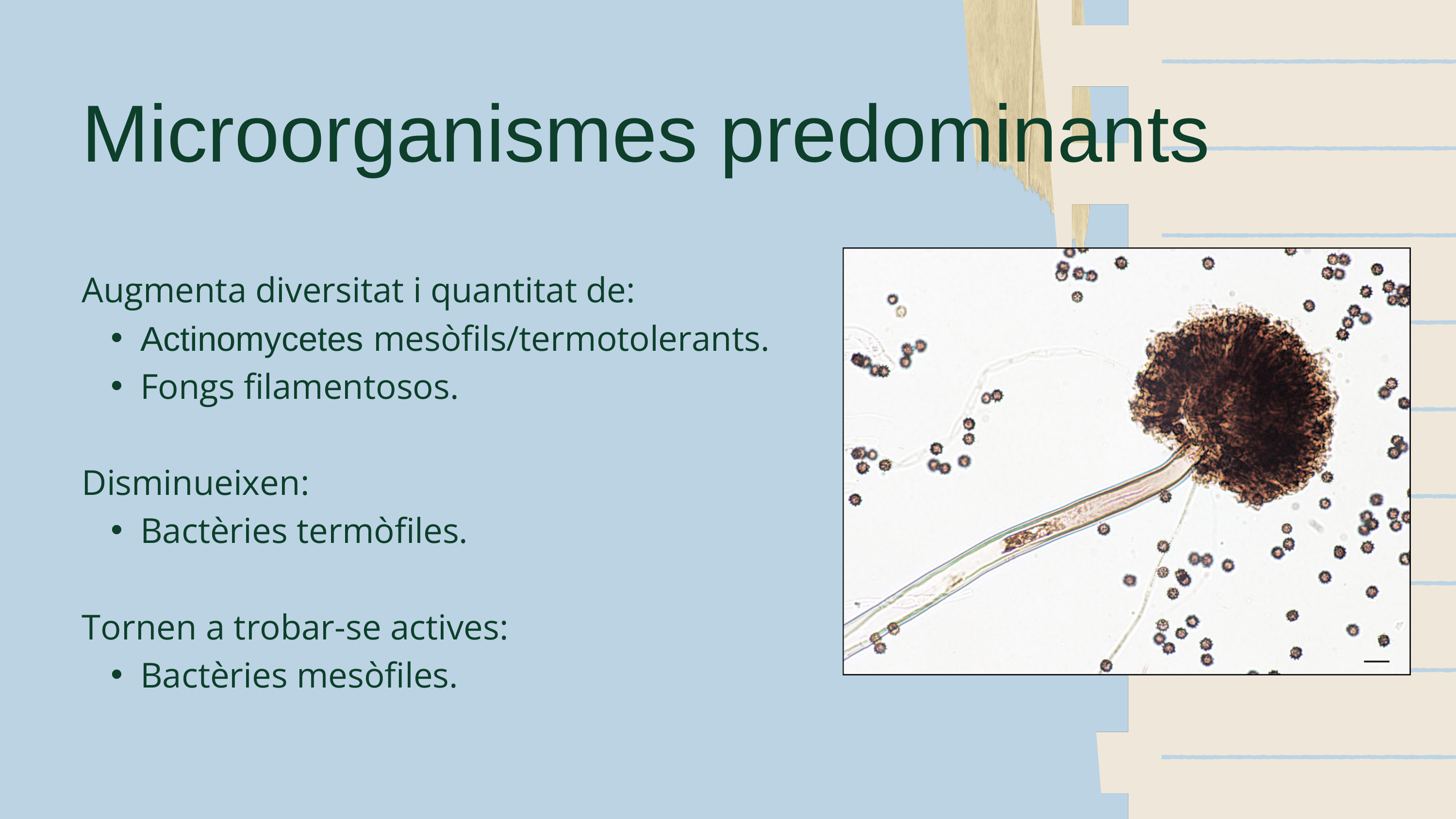

Microorganismes predominants

Augmenta diversitat i quantitat de:
Actinomycetes mesòfils/termotolerants.
Fongs filamentosos.

Disminueixen:
Bactèries termòfiles.

Tornen a trobar-se actives:
Bactèries mesòfiles.